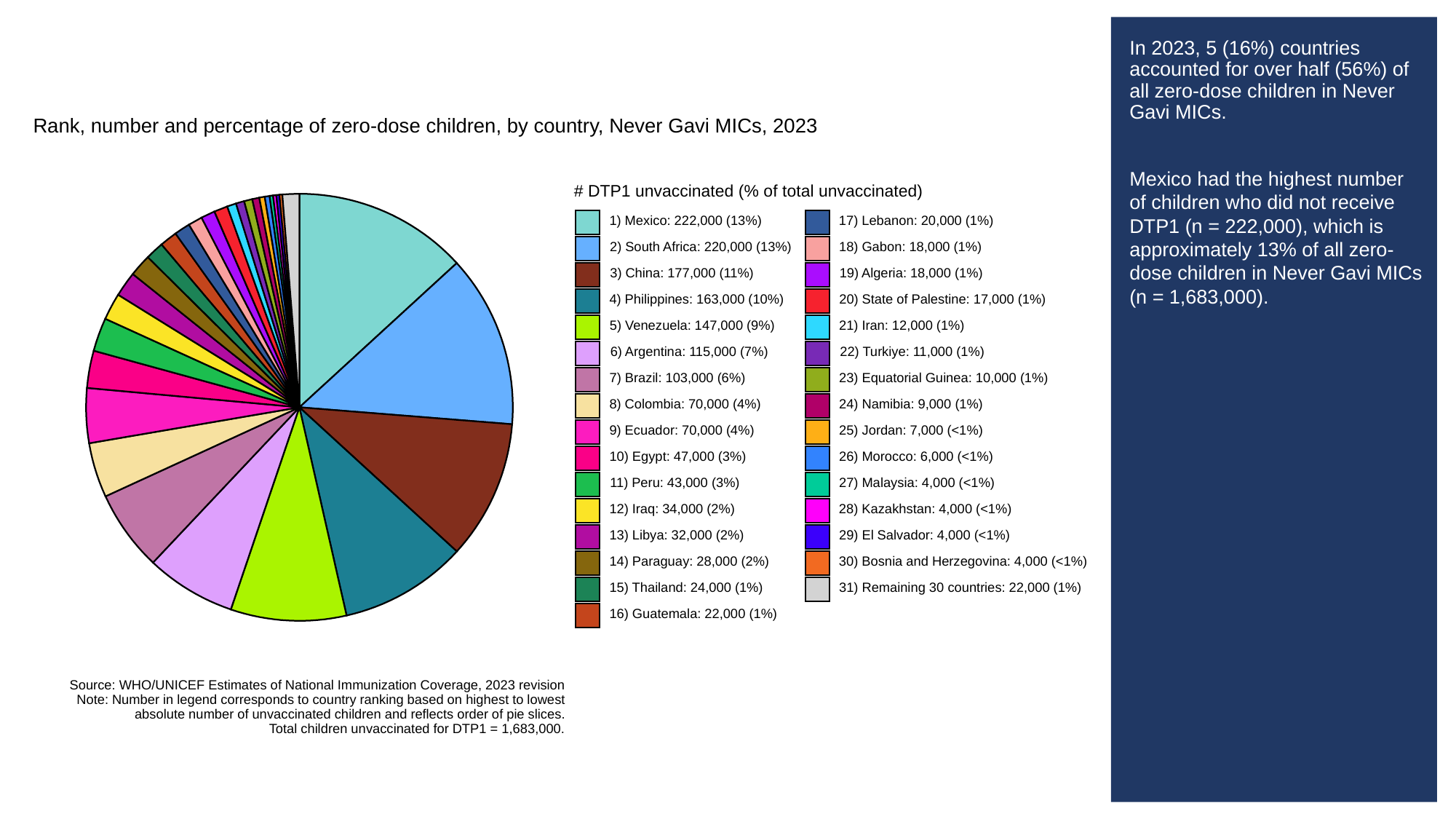

# In 2023, 5 (16%) countries accounted for over half (56%) of all zero-dose children in Never Gavi MICs.

Mexico had the highest number of children who did not receive DTP1 (n = 222,000), which is approximately 13% of all zero-dose children in Never Gavi MICs (n = 1,683,000).

Rank, number and percentage of zero-dose children, by country, Never Gavi MICs, 2023
# DTP1 unvaccinated (% of total unvaccinated)

1) Mexico: 222,000 (13%)
17) Lebanon: 20,000 (1%)

2) South Africa: 220,000 (13%)
18) Gabon: 18,000 (1%)

3) China: 177,000 (11%)
19) Algeria: 18,000 (1%)

4) Philippines: 163,000 (10%)
20) State of Palestine: 17,000 (1%)

5) Venezuela: 147,000 (9%)
21) Iran: 12,000 (1%)

6) Argentina: 115,000 (7%)
22) Turkiye: 11,000 (1%)

7) Brazil: 103,000 (6%)
23) Equatorial Guinea: 10,000 (1%)

8) Colombia: 70,000 (4%)
24) Namibia: 9,000 (1%)

9) Ecuador: 70,000 (4%)
25) Jordan: 7,000 (<1%)

10) Egypt: 47,000 (3%)
26) Morocco: 6,000 (<1%)

11) Peru: 43,000 (3%)
27) Malaysia: 4,000 (<1%)

12) Iraq: 34,000 (2%)
28) Kazakhstan: 4,000 (<1%)

13) Libya: 32,000 (2%)
29) El Salvador: 4,000 (<1%)

14) Paraguay: 28,000 (2%)
30) Bosnia and Herzegovina: 4,000 (<1%)

15) Thailand: 24,000 (1%)
31) Remaining 30 countries: 22,000 (1%)

16) Guatemala: 22,000 (1%)
Source: WHO/UNICEF Estimates of National Immunization Coverage, 2023 revision
Note: Number in legend corresponds to country ranking based on highest to lowest
absolute number of unvaccinated children and reflects order of pie slices.
Total children unvaccinated for DTP1 = 1,683,000.